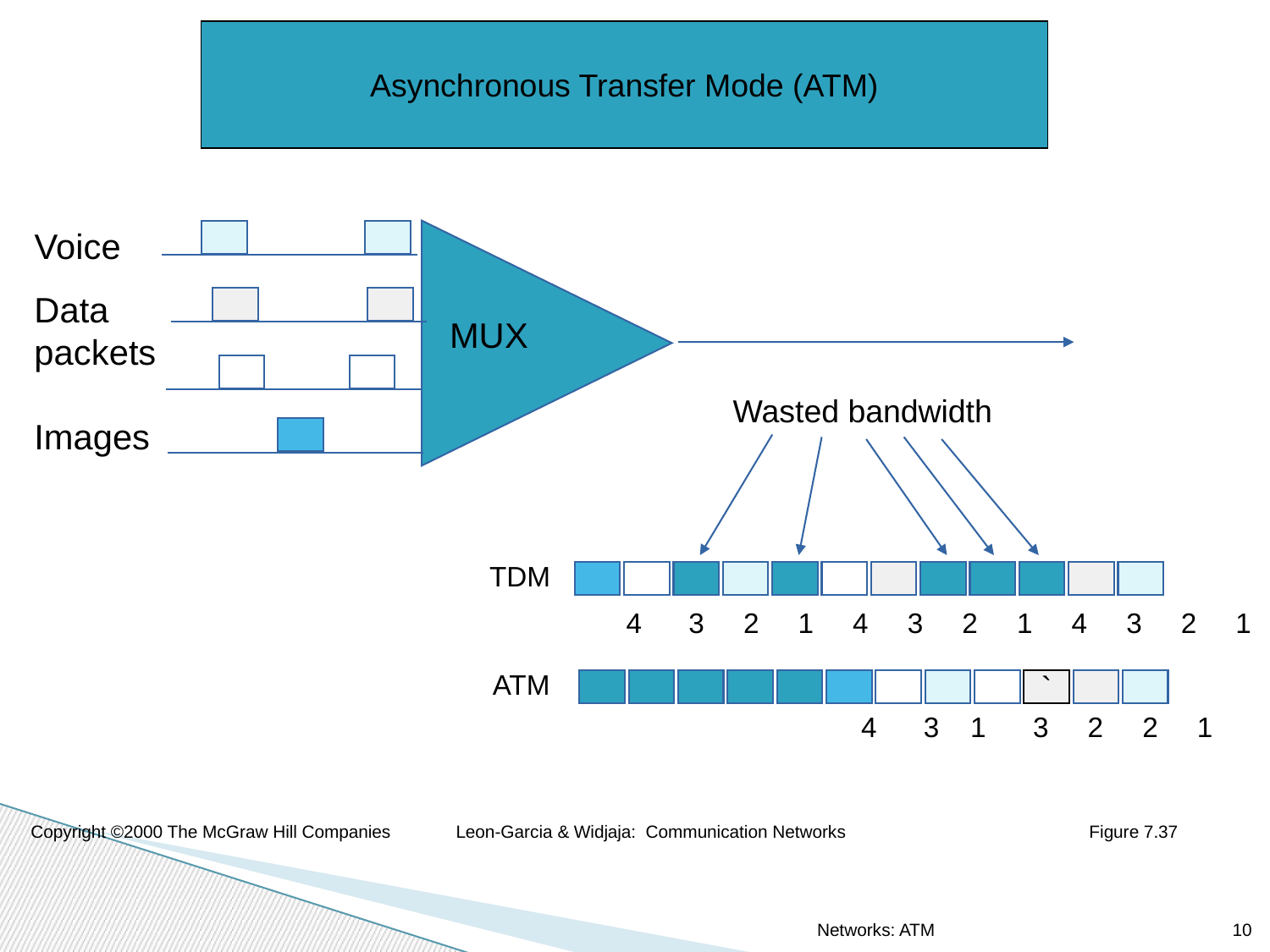

Asynchronous Transfer Mode (ATM)
Voice

Data packets

MUX

Wasted bandwidth

Images

TDM

4      3     2     1     4     3     2     1     4     3     2     1
`

ATM

4      3    1      3     2     2     1
Copyright ©2000 The McGraw Hill Companies
Leon-Garcia & Widjaja:  Communication Networks
Figure 7.37
10
Networks: ATM